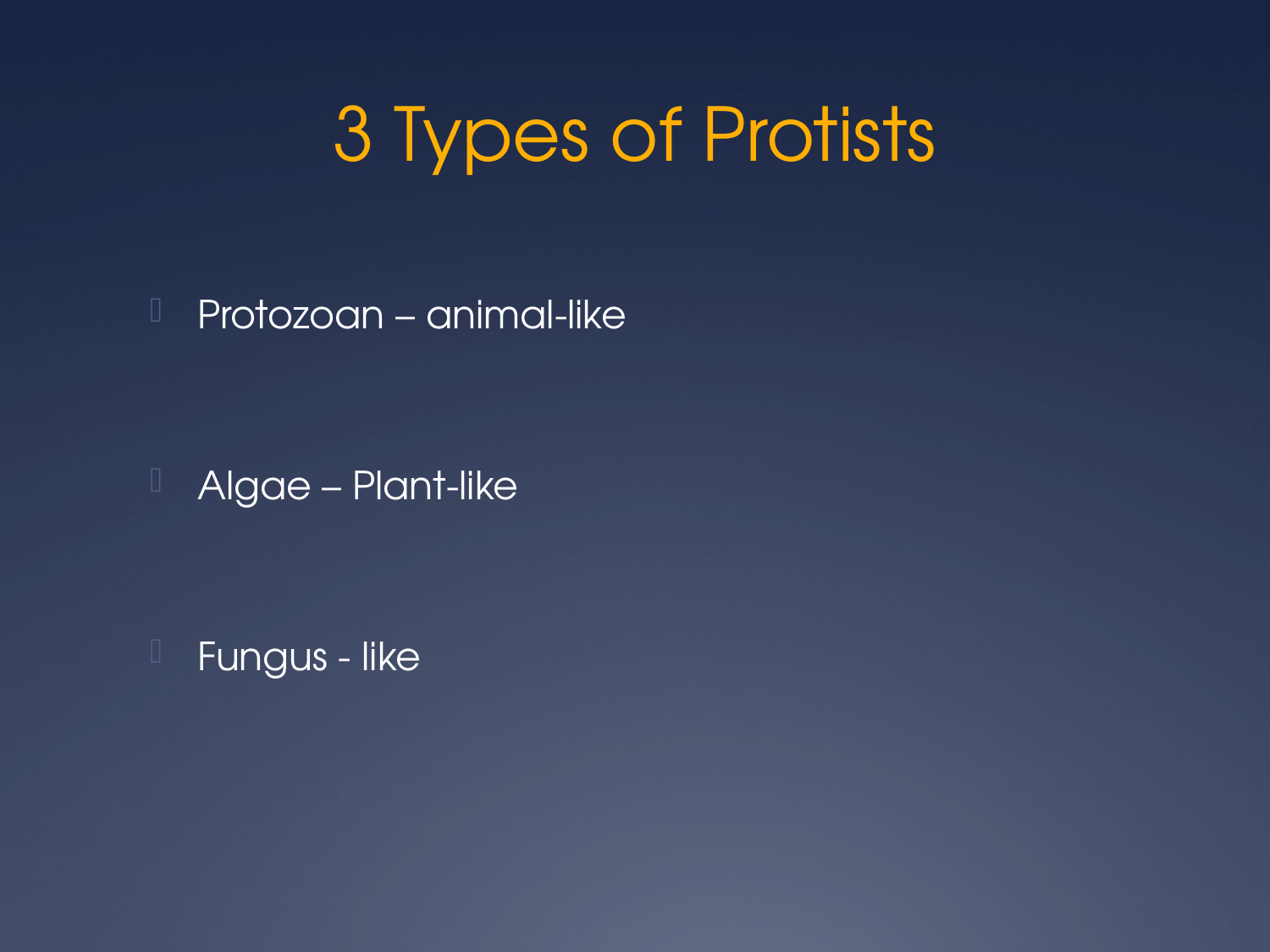

# 3 Types of Protists
Protozoan – animal-like

Algae – Plant-like

Fungus - like